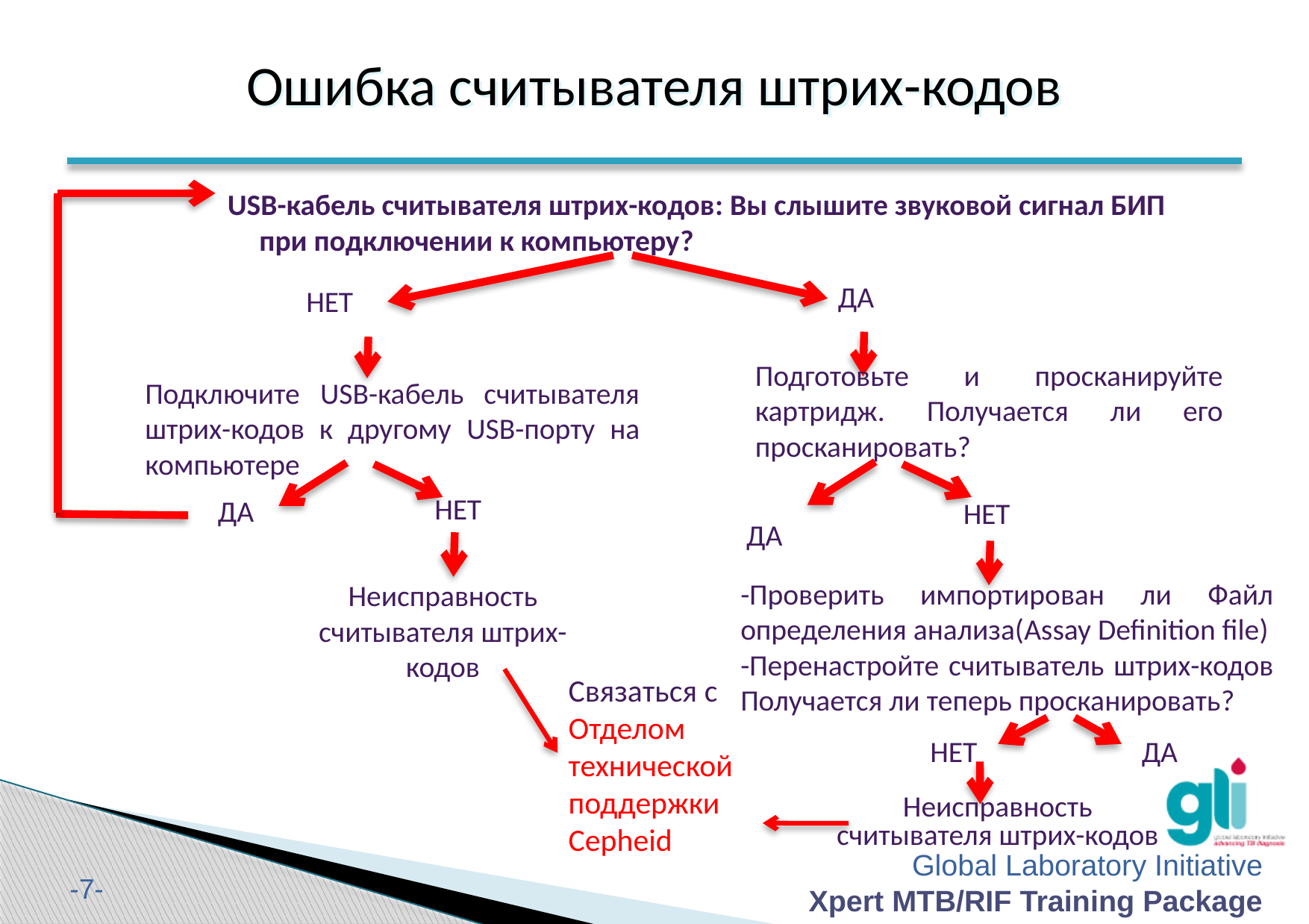

Ошибка считывателя штрих-кодов
#
USB-кабель считывателя штрих-кодов: Вы слышите звуковой сигнал БИП при подключении к компьютеру?

ДА
 НЕТ
Подготовьте и просканируйте картридж. Получается ли его просканировать?
Подключите USB-кабель считывателя штрих-кодов к другому USB-порту на компьютере
 НЕТ
ДА
 НЕТ
ДА
-Проверить импортирован ли Файл определения анализа(Assay Definition file)
-Перенастройте считыватель штрих-кодов
Получается ли теперь просканировать?
Неисправность считывателя штрих-кодов
Связаться с Отделом технической поддержки Cepheid
НЕТ
ДА
Неисправность считывателя штрих-кодов